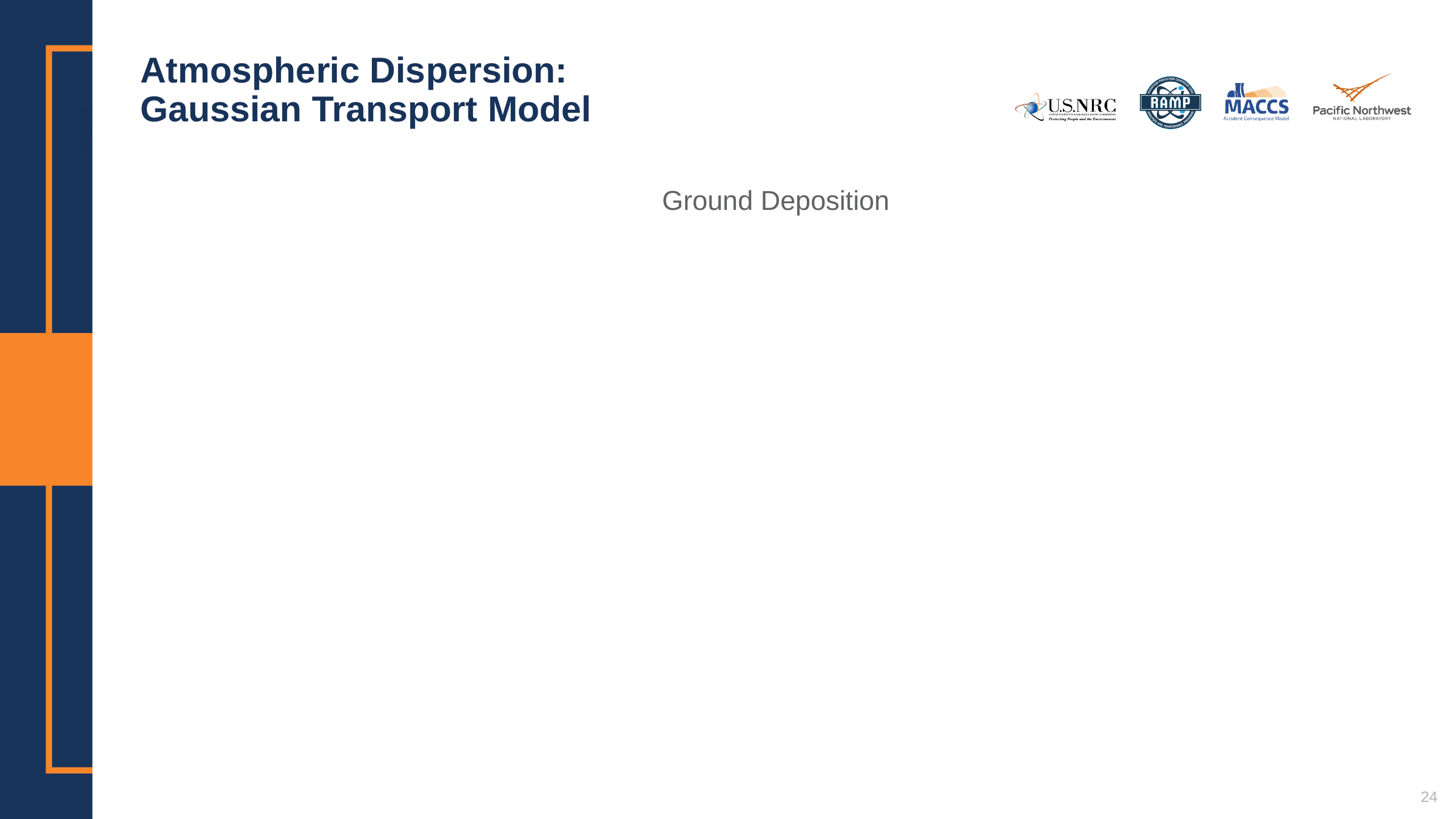

# Atmospheric Dispersion: Gaussian Transport Model
Ground Deposition
24